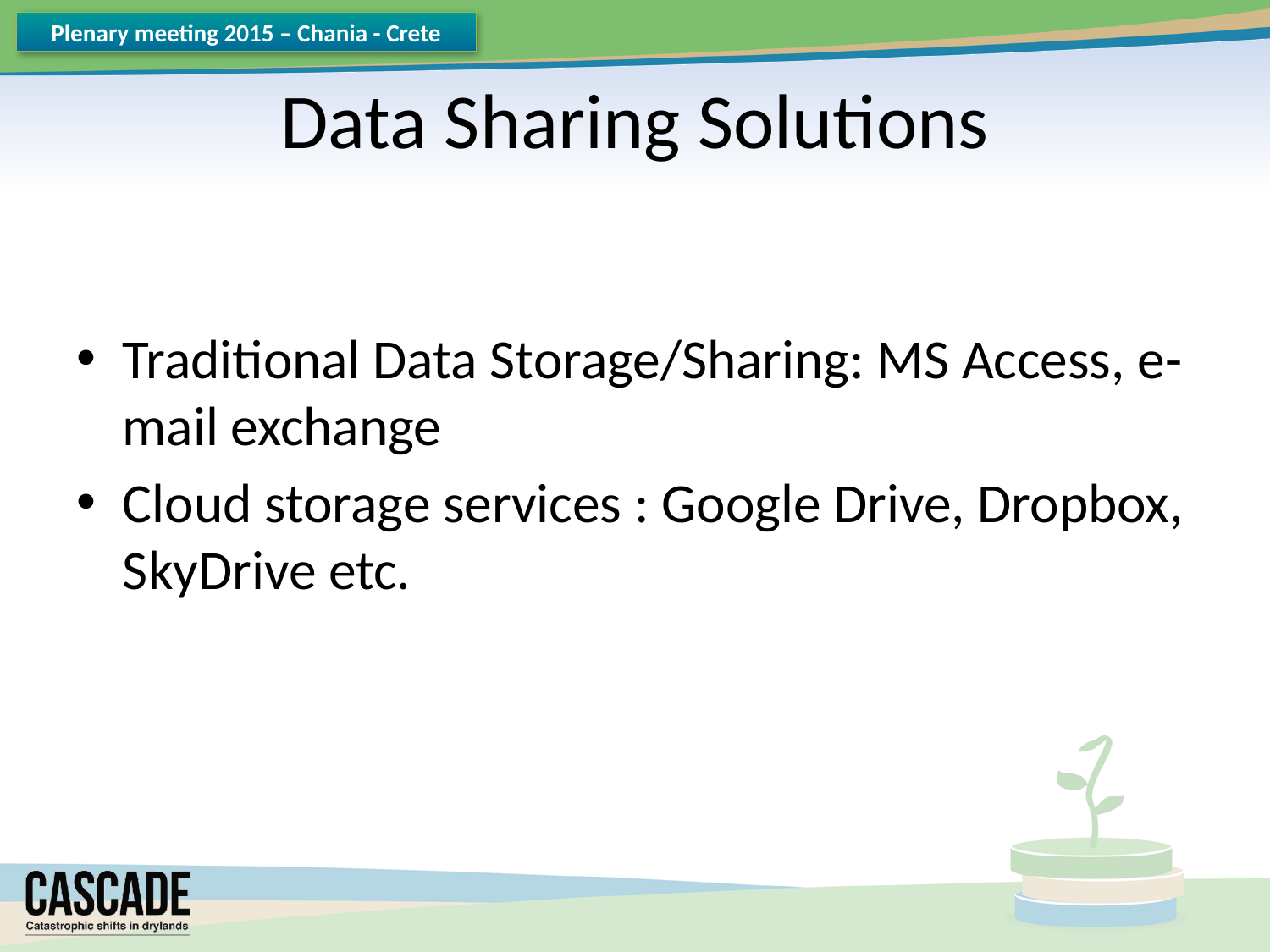

# Data Sharing Solutions
Traditional Data Storage/Sharing: MS Access, e-mail exchange
Cloud storage services : Google Drive, Dropbox, SkyDrive etc.